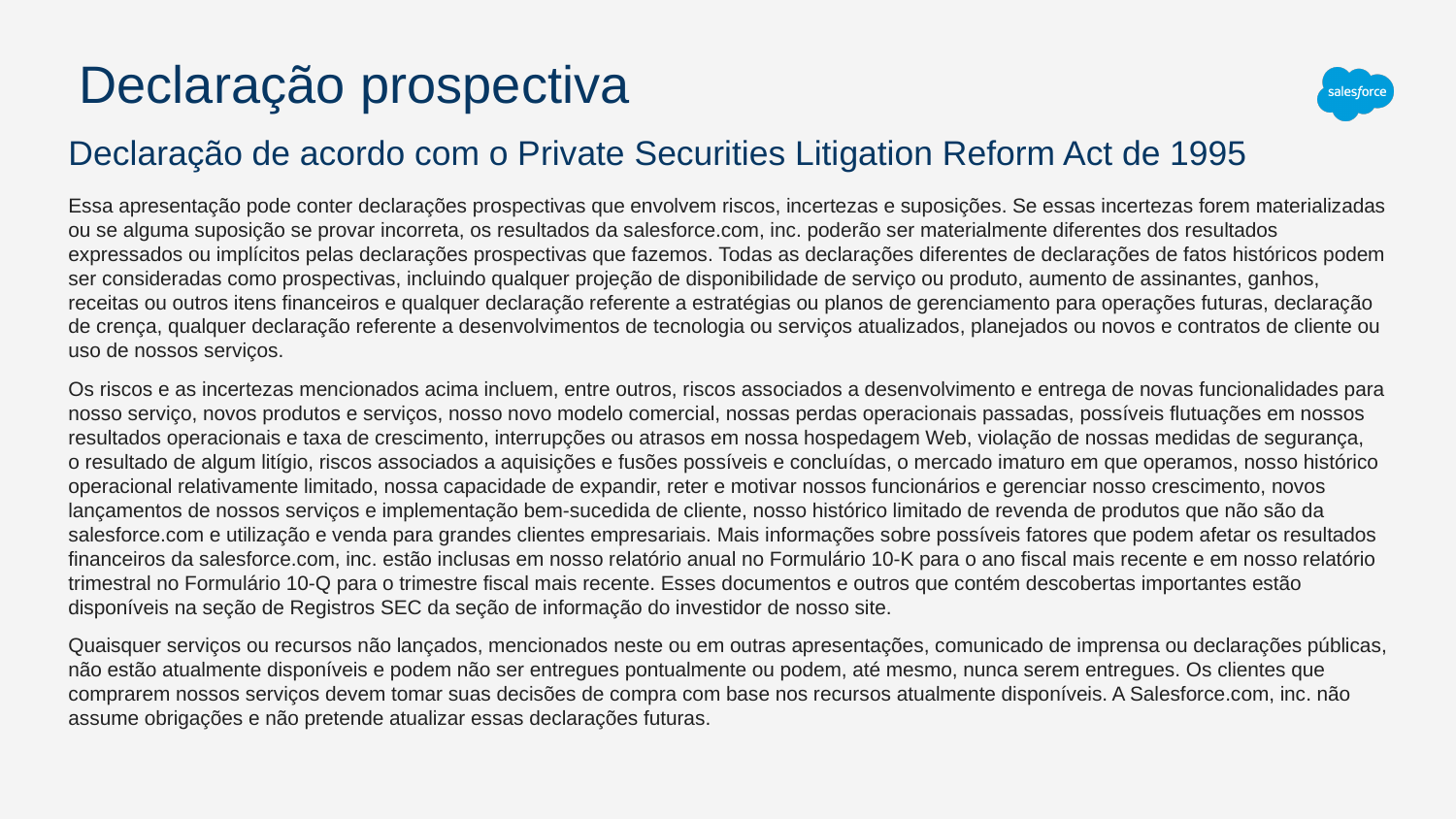

# Declaração prospectiva
Declaração de acordo com o Private Securities Litigation Reform Act de 1995

Essa apresentação pode conter declarações prospectivas que envolvem riscos, incertezas e suposições. Se essas incertezas forem materializadas ou se alguma suposição se provar incorreta, os resultados da salesforce.com, inc. poderão ser materialmente diferentes dos resultados expressados ou implícitos pelas declarações prospectivas que fazemos. Todas as declarações diferentes de declarações de fatos históricos podem ser consideradas como prospectivas, incluindo qualquer projeção de disponibilidade de serviço ou produto, aumento de assinantes, ganhos, receitas ou outros itens financeiros e qualquer declaração referente a estratégias ou planos de gerenciamento para operações futuras, declaração de crença, qualquer declaração referente a desenvolvimentos de tecnologia ou serviços atualizados, planejados ou novos e contratos de cliente ou uso de nossos serviços.
Os riscos e as incertezas mencionados acima incluem, entre outros, riscos associados a desenvolvimento e entrega de novas funcionalidades para nosso serviço, novos produtos e serviços, nosso novo modelo comercial, nossas perdas operacionais passadas, possíveis flutuações em nossos resultados operacionais e taxa de crescimento, interrupções ou atrasos em nossa hospedagem Web, violação de nossas medidas de segurança,
o resultado de algum litígio, riscos associados a aquisições e fusões possíveis e concluídas, o mercado imaturo em que operamos, nosso histórico operacional relativamente limitado, nossa capacidade de expandir, reter e motivar nossos funcionários e gerenciar nosso crescimento, novos lançamentos de nossos serviços e implementação bem-sucedida de cliente, nosso histórico limitado de revenda de produtos que não são da salesforce.com e utilização e venda para grandes clientes empresariais. Mais informações sobre possíveis fatores que podem afetar os resultados financeiros da salesforce.com, inc. estão inclusas em nosso relatório anual no Formulário 10-K para o ano fiscal mais recente e em nosso relatório trimestral no Formulário 10-Q para o trimestre fiscal mais recente. Esses documentos e outros que contém descobertas importantes estão disponíveis na seção de Registros SEC da seção de informação do investidor de nosso site.
Quaisquer serviços ou recursos não lançados, mencionados neste ou em outras apresentações, comunicado de imprensa ou declarações públicas, não estão atualmente disponíveis e podem não ser entregues pontualmente ou podem, até mesmo, nunca serem entregues. Os clientes que comprarem nossos serviços devem tomar suas decisões de compra com base nos recursos atualmente disponíveis. A Salesforce.com, inc. não assume obrigações e não pretende atualizar essas declarações futuras.